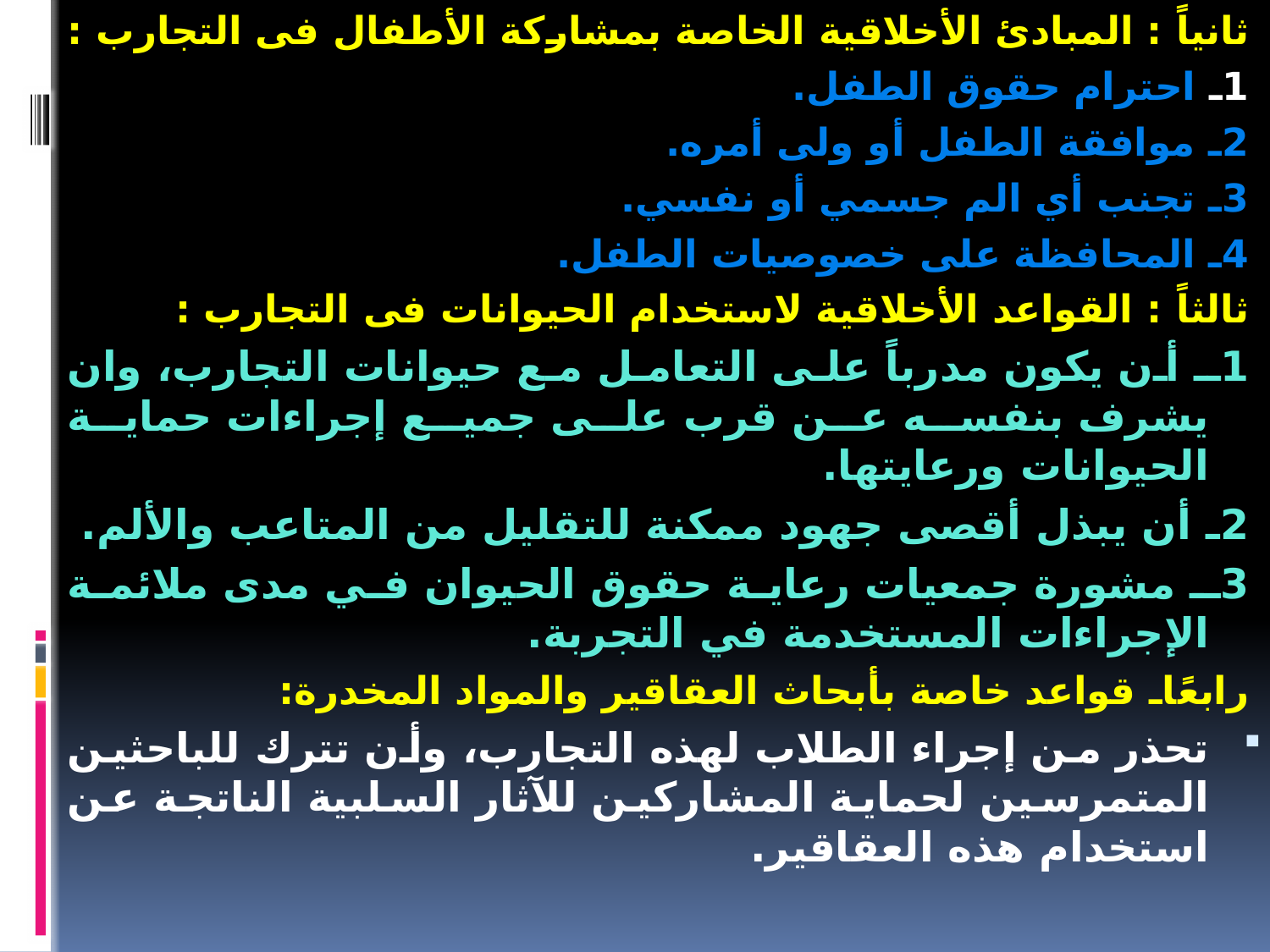

ثانياً : المبادئ الأخلاقية الخاصة بمشاركة الأطفال فى التجارب :
1ـ احترام حقوق الطفل.
2ـ موافقة الطفل أو ولى أمره.
3ـ تجنب أي الم جسمي أو نفسي.
4ـ المحافظة على خصوصيات الطفل.
ثالثاً : القواعد الأخلاقية لاستخدام الحيوانات فى التجارب :
1ـ أن يكون مدرباً على التعامل مع حيوانات التجارب، وان يشرف بنفسه عن قرب على جميع إجراءات حماية الحيوانات ورعايتها.
2ـ أن يبذل أقصى جهود ممكنة للتقليل من المتاعب والألم.
3ـ مشورة جمعيات رعاية حقوق الحيوان في مدى ملائمة الإجراءات المستخدمة في التجربة.
رابعًاـ قواعد خاصة بأبحاث العقاقير والمواد المخدرة:
تحذر من إجراء الطلاب لهذه التجارب، وأن تترك للباحثين المتمرسين لحماية المشاركين للآثار السلبية الناتجة عن استخدام هذه العقاقير.